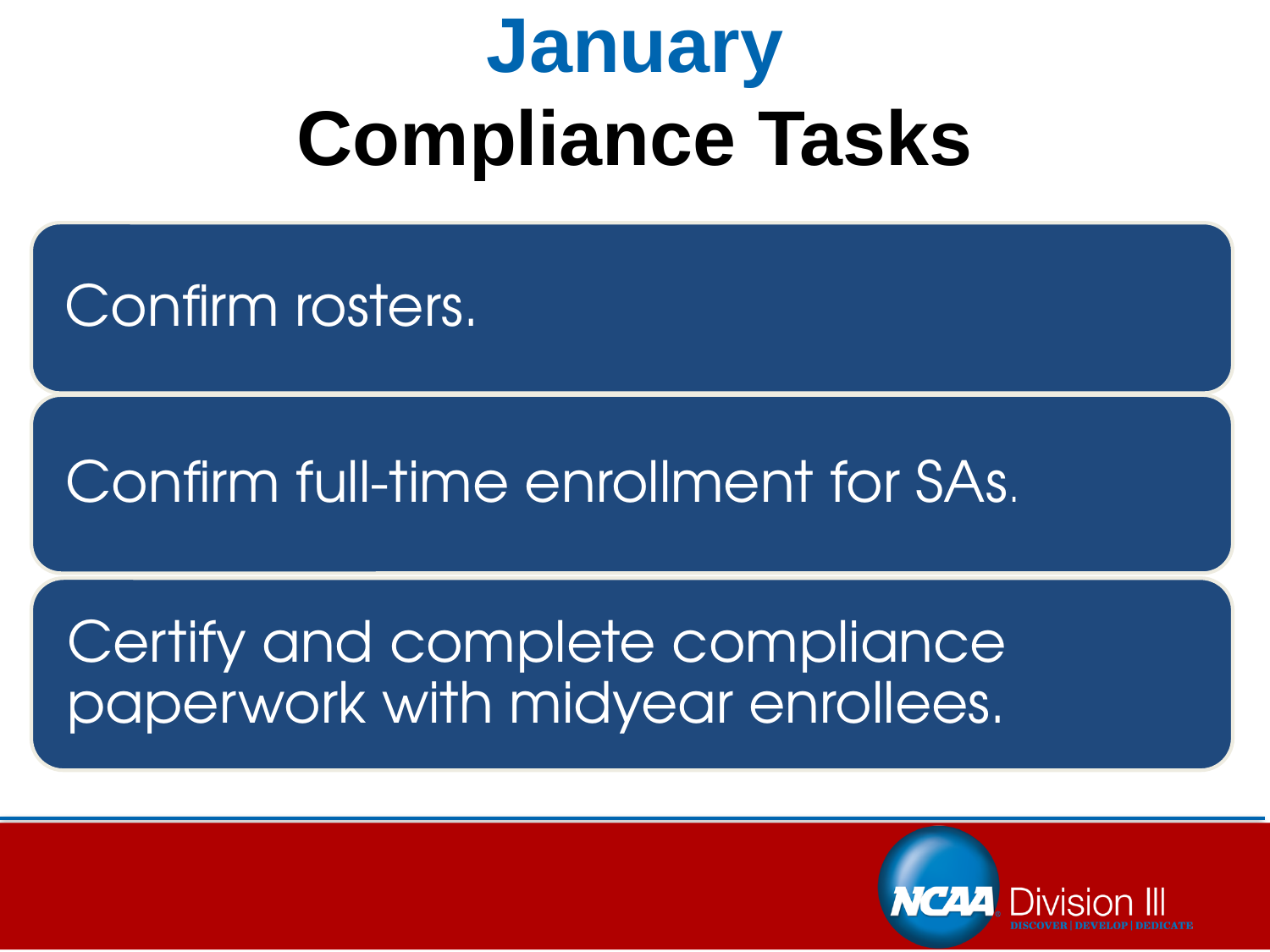

# January Compliance Tasks
Confirm rosters.
Confirm full-time enrollment for SAs.
Certify and complete compliance paperwork with midyear enrollees.